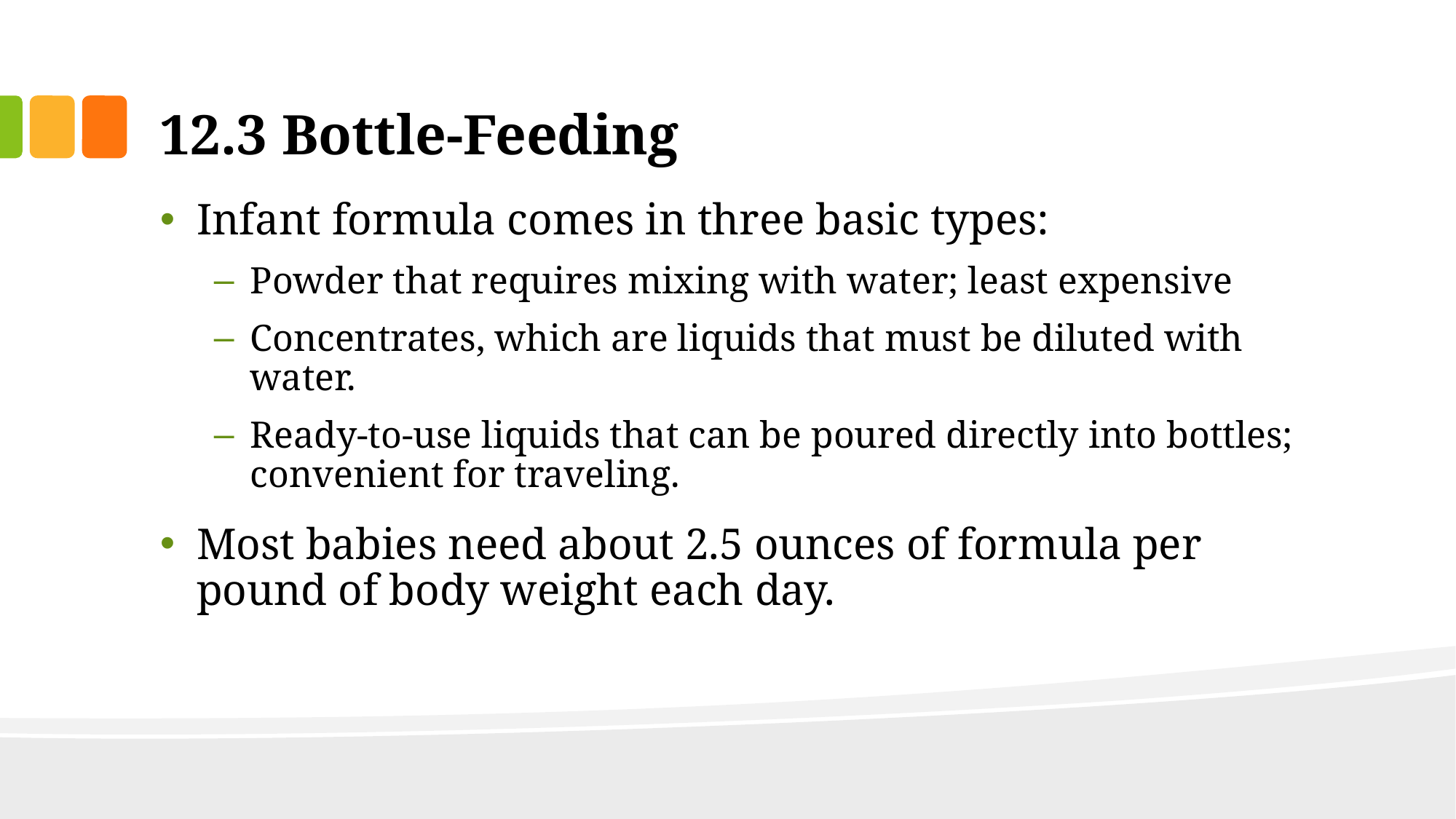

# 12.3 Bottle-Feeding
Infant formula comes in three basic types:
Powder that requires mixing with water; least expensive
Concentrates, which are liquids that must be diluted with water.
Ready-to-use liquids that can be poured directly into bottles; convenient for traveling.
Most babies need about 2.5 ounces of formula per pound of body weight each day.